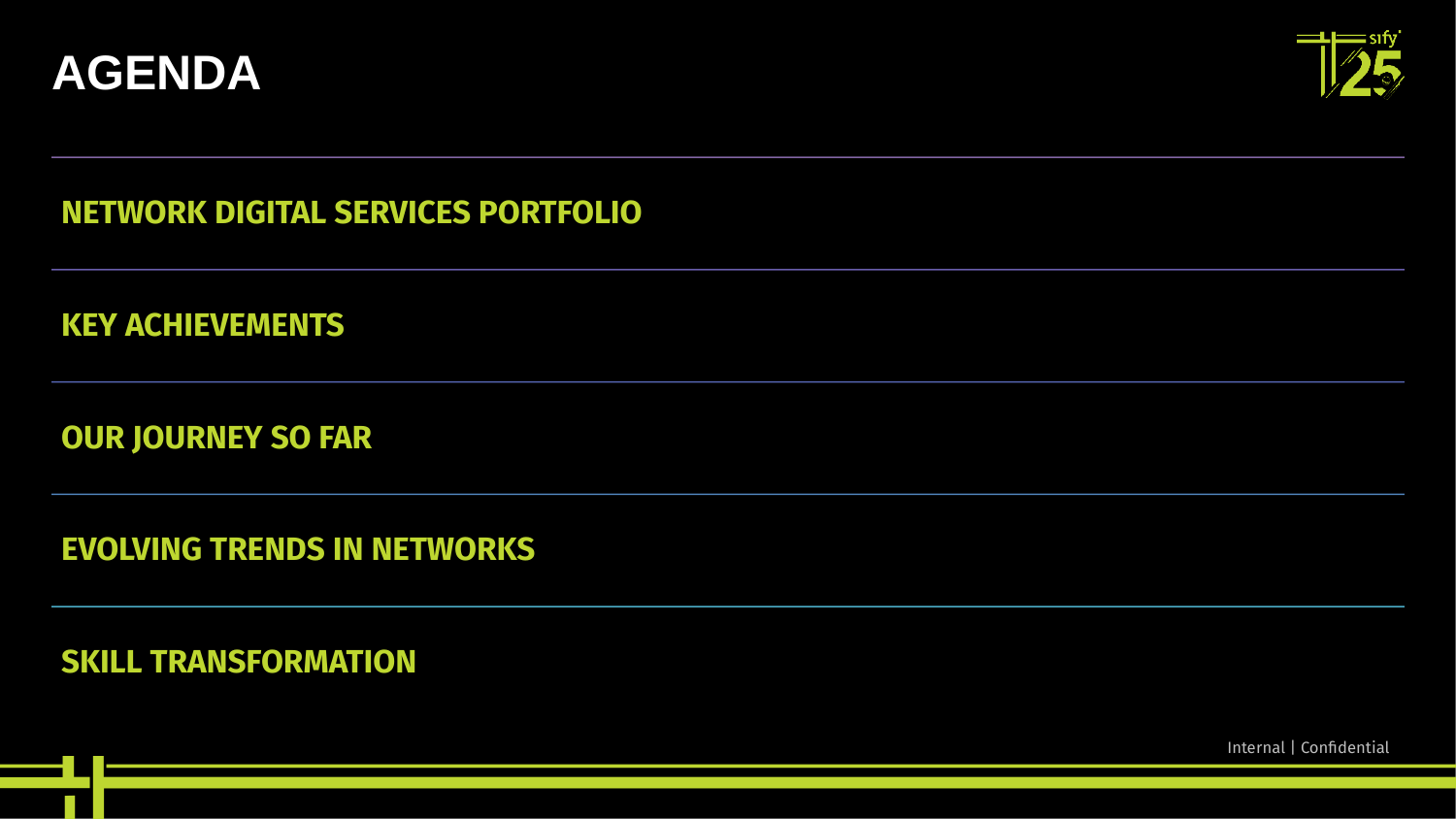

# agenda
NETWORK DIGITAL SERVICES PORTFOLIO
KEY ACHIEVEMENTS
OUR JOURNEY SO FAR
EVOLVING TRENDS IN NETWORKS
SKILL TRANSFORMATION